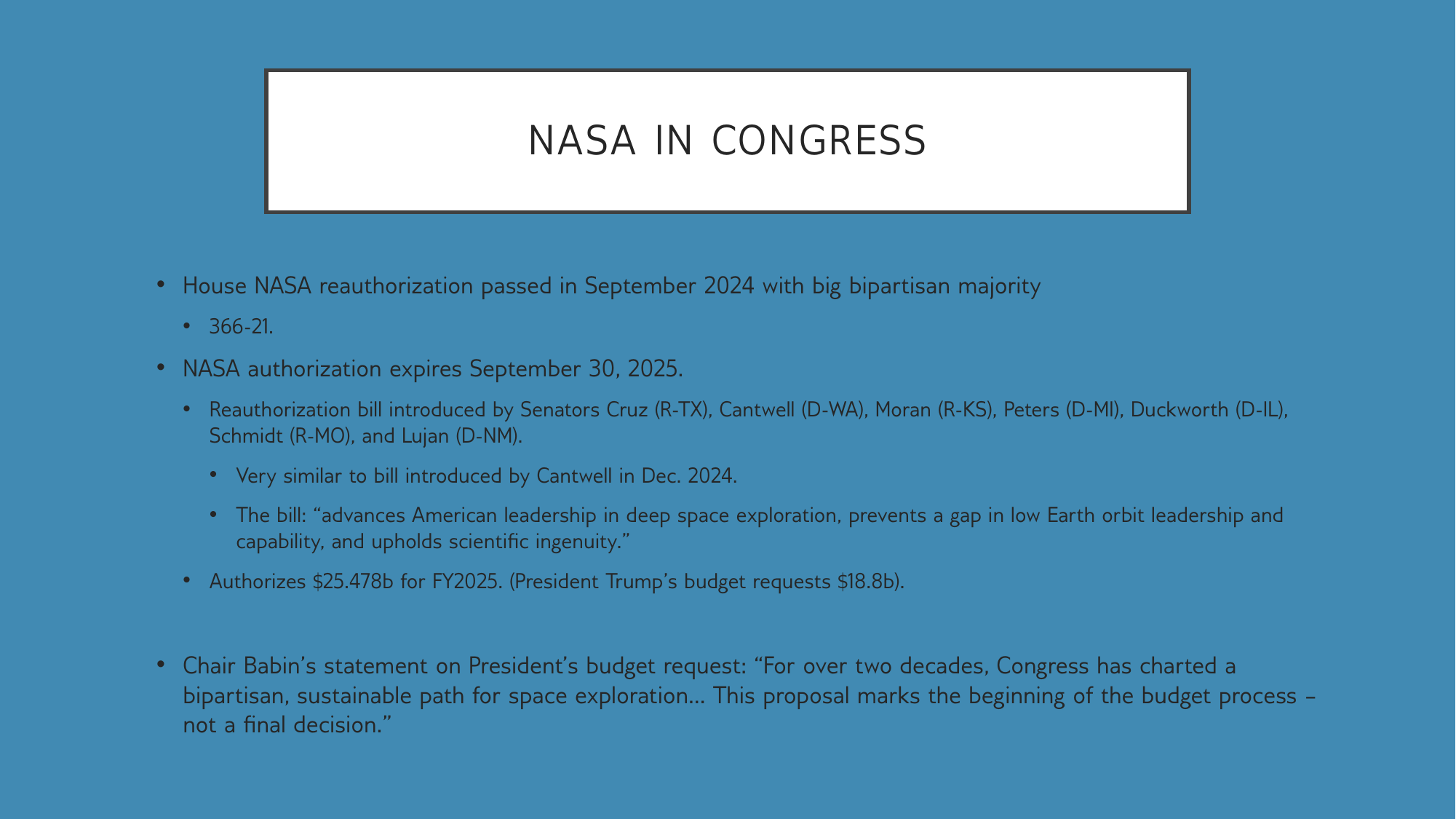

# NASA in Congress
House NASA reauthorization passed in September 2024 with big bipartisan majority
366-21.
NASA authorization expires September 30, 2025.
Reauthorization bill introduced by Senators Cruz (R-TX), Cantwell (D-WA), Moran (R-KS), Peters (D-MI), Duckworth (D-IL), Schmidt (R-MO), and Lujan (D-NM).
Very similar to bill introduced by Cantwell in Dec. 2024.
The bill: “advances American leadership in deep space exploration, prevents a gap in low Earth orbit leadership and capability, and upholds scientific ingenuity.”
Authorizes $25.478b for FY2025. (President Trump’s budget requests $18.8b).

Chair Babin’s statement on President’s budget request: “For over two decades, Congress has charted a bipartisan, sustainable path for space exploration… This proposal marks the beginning of the budget process – not a final decision.”